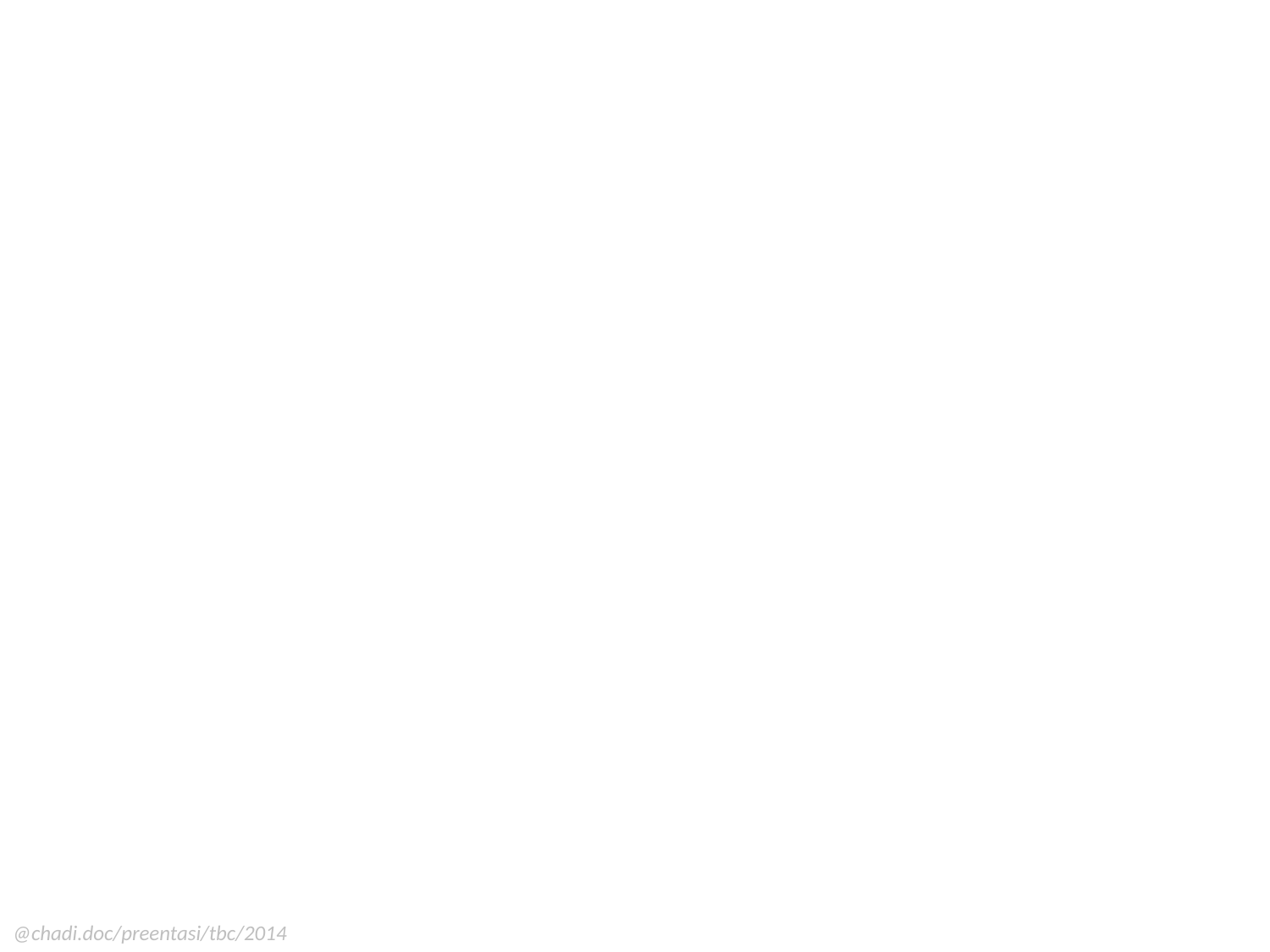

Insidensi kematian akibat cedera pada tahun 2004 sudah lebih besar dari kematian akibat penyakit menular (AIDS, TB dan malaria)
Diperkirakan kasus kematian akibat kecelakaan lalu lintas akan terus meningkat sampai tahun 2030 sesuai dengan perubahan transisi sosioekonomik/ geososioeknonomik
Sumber : presentasi Dirjen PP dan PL Kemenkes RI dalam TOT Gakce Tisan, 2011
@chadi.doc/preentasi/tbc/2014